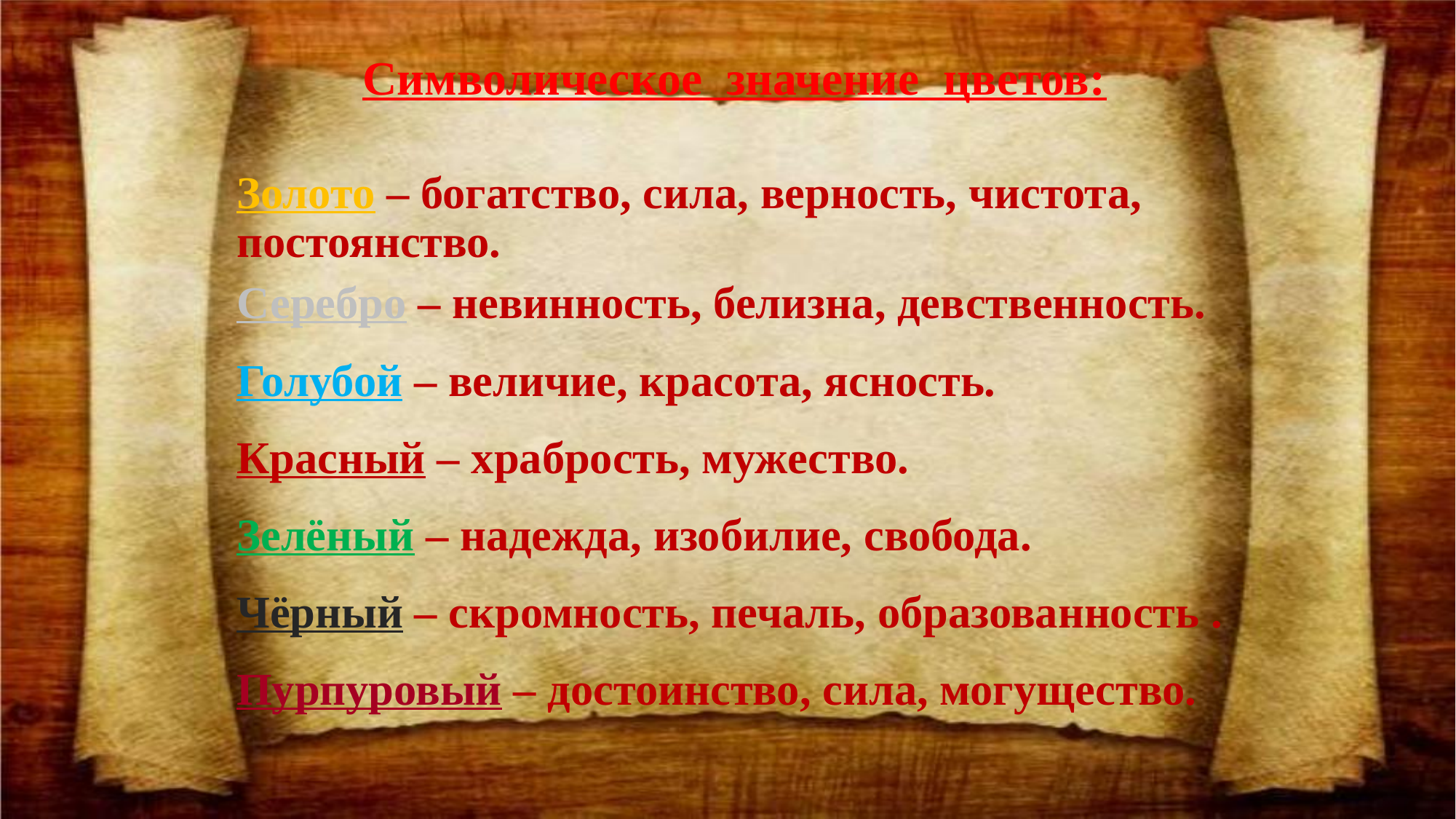

Символическое  значение  цветов:

Золото – богатство, сила, верность, чистота, постоянство.
Серебро – невинность, белизна, девственность.
Голубой – величие, красота, ясность.
Красный – храбрость, мужество.
Зелёный – надежда, изобилие, свобода.
Чёрный – скромность, печаль, образованность .
Пурпуровый – достоинство, сила, могущество.